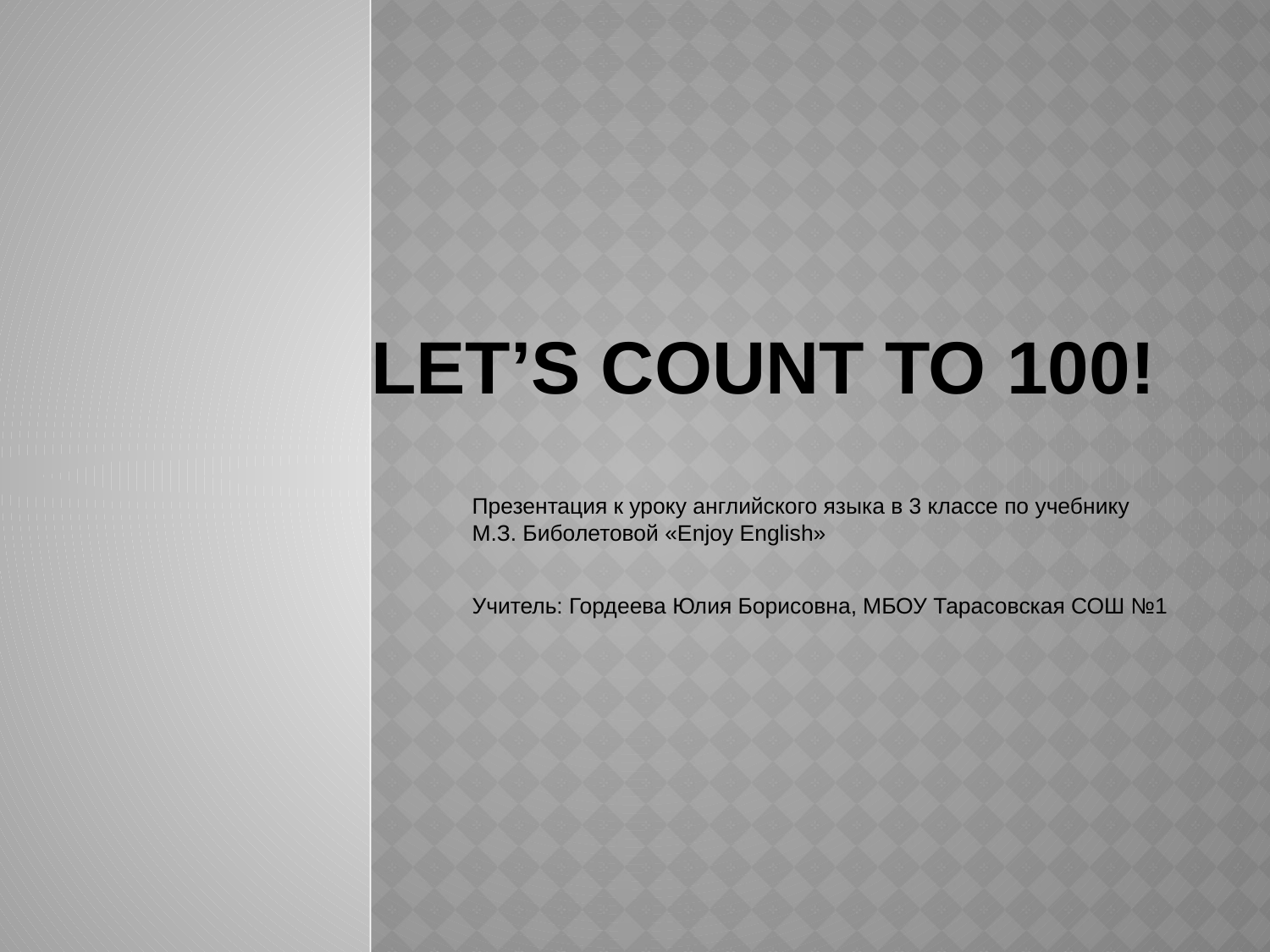

# Let’s count to 100!
Презентация к уроку английского языка в 3 классе по учебнику М.З. Биболетовой «Enjoy English»

Учитель: Гордеева Юлия Борисовна, МБОУ Тарасовская СОШ №1